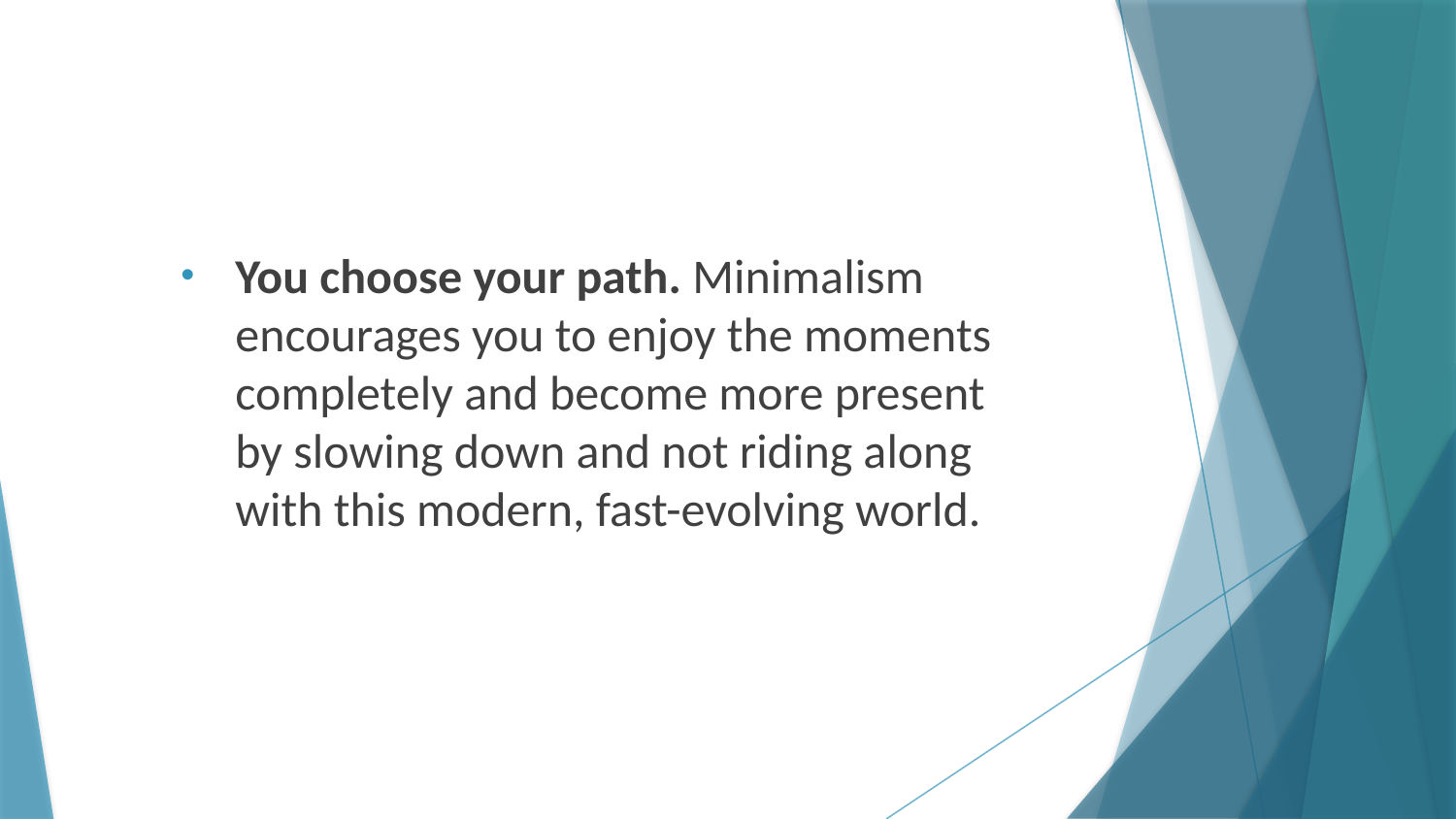

You choose your path. Minimalism encourages you to enjoy the moments completely and become more present by slowing down and not riding along with this modern, fast-evolving world.